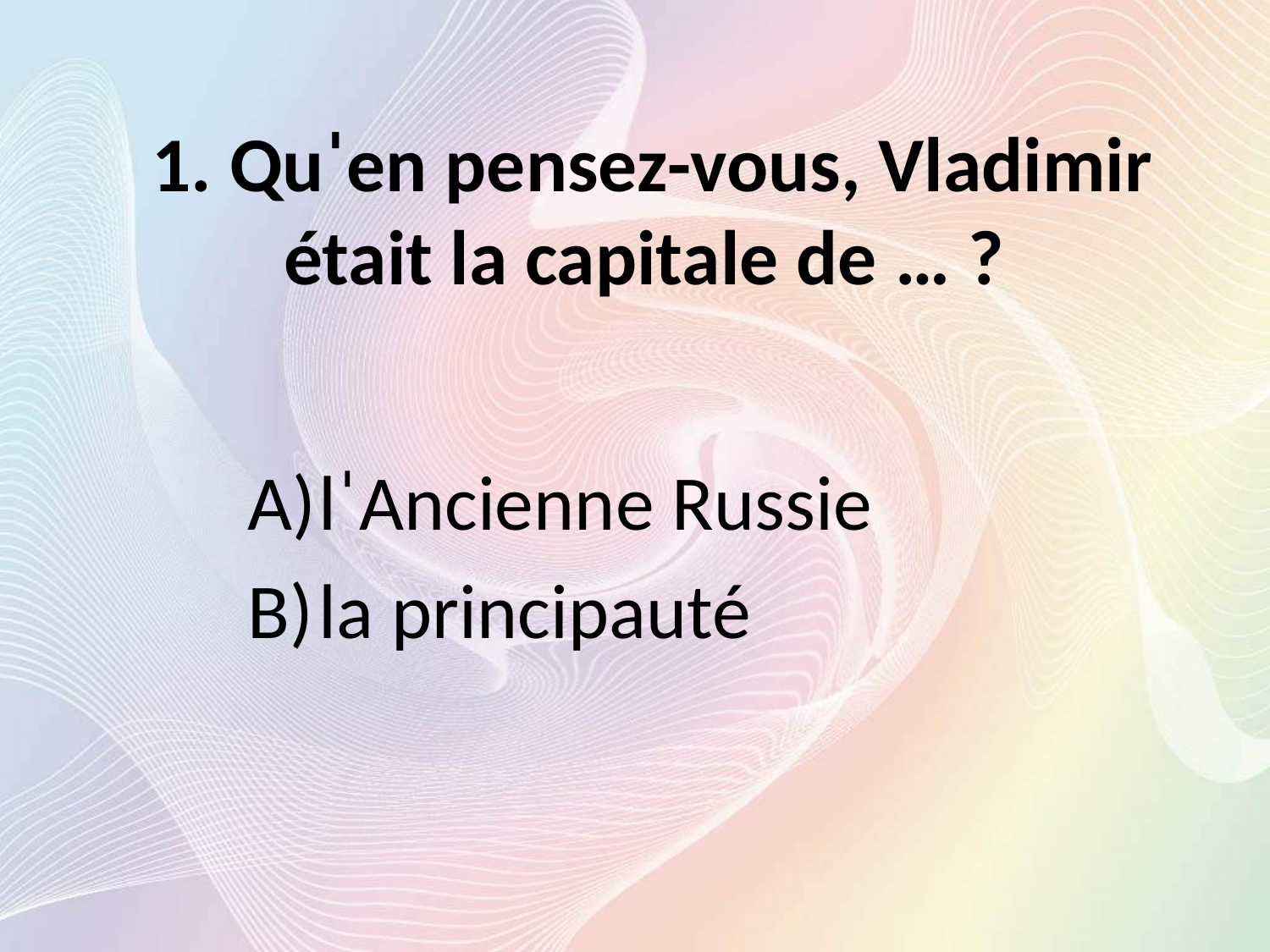

# 1. Quˈen pensez-vous, Vladimir était la capitale de … ?
lˈAncienne Russie
la principauté